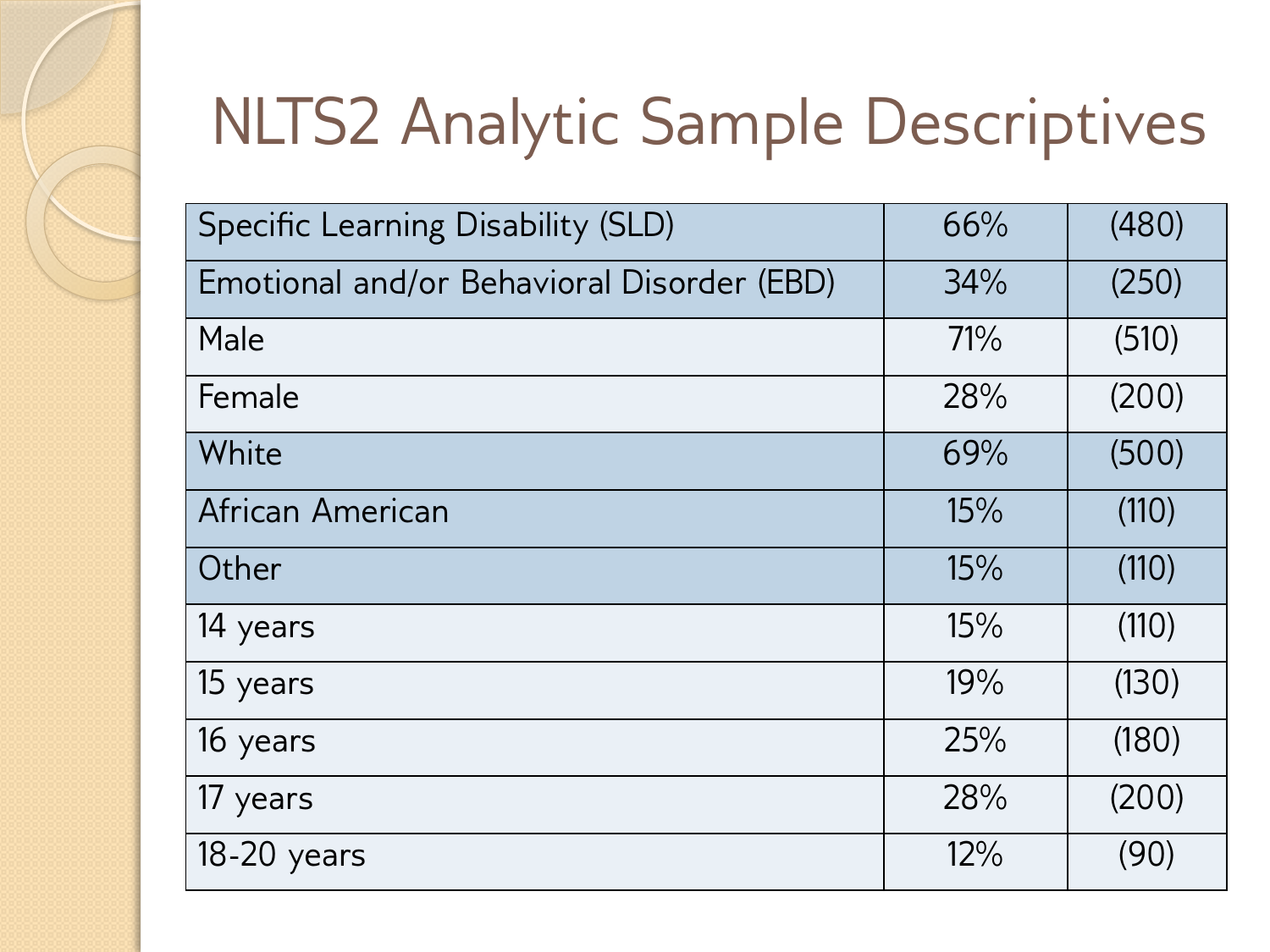

# NLTS2 Analytic Sample Descriptives
| Specific Learning Disability (SLD) | 66% | (480) |
| --- | --- | --- |
| Emotional and/or Behavioral Disorder (EBD) | 34% | (250) |
| Male | 71% | (510) |
| Female | 28% | (200) |
| White | 69% | (500) |
| African American | 15% | (110) |
| Other | 15% | (110) |
| 14 years | 15% | (110) |
| 15 years | 19% | (130) |
| 16 years | 25% | (180) |
| 17 years | 28% | (200) |
| 18-20 years | 12% | (90) |